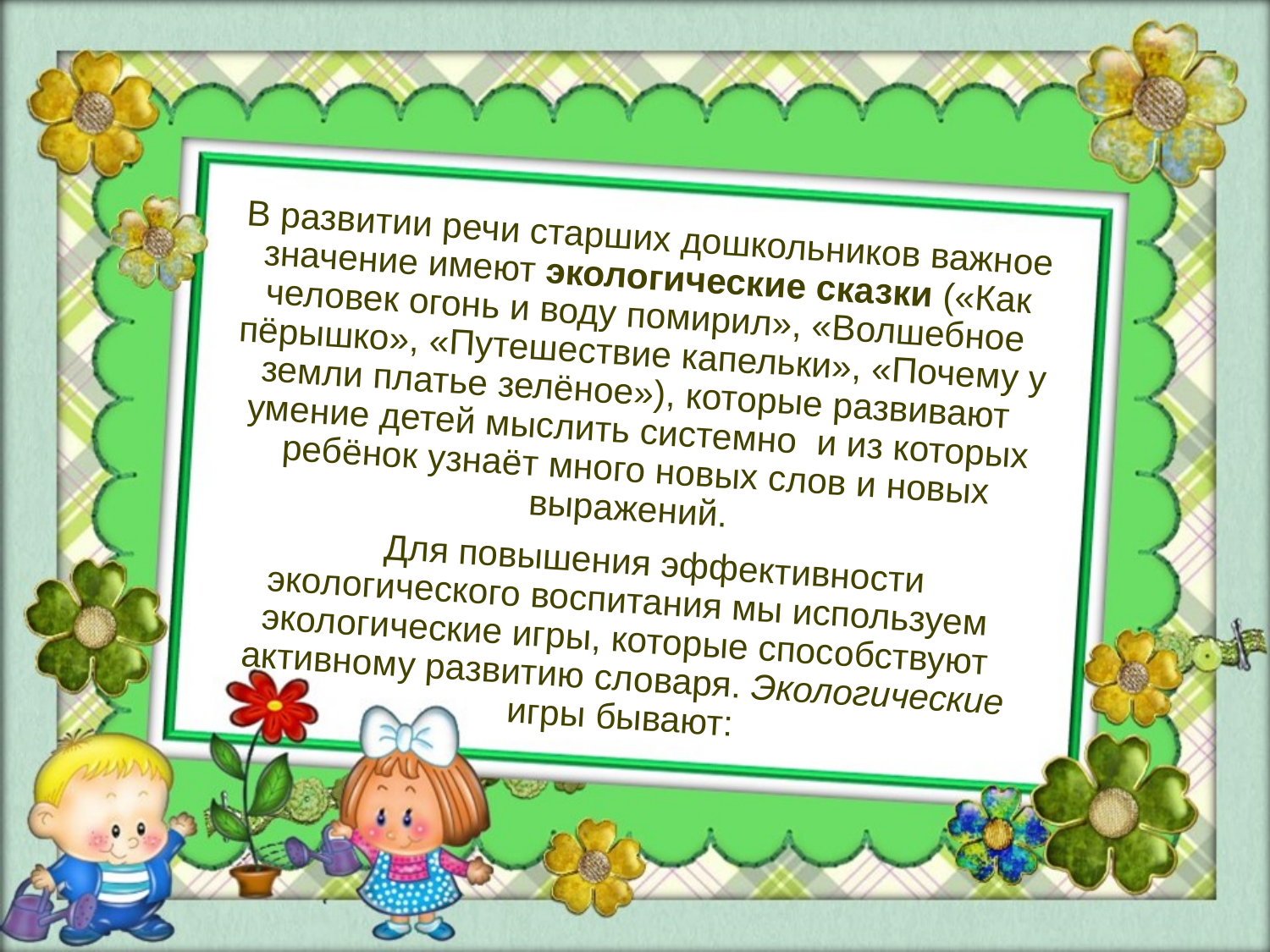

В развитии речи старших дошкольников важное значение имеют экологические сказки («Как человек огонь и воду помирил», «Волшебное пёрышко», «Путешествие капельки», «Почему у земли платье зелёное»), которые развивают  умение детей мыслить системно  и из которых ребёнок узнаёт много новых слов и новых выражений.
     Для повышения эффективности экологического воспитания мы используем экологические игры, которые способствуют активному развитию словаря. Экологические игры бывают: